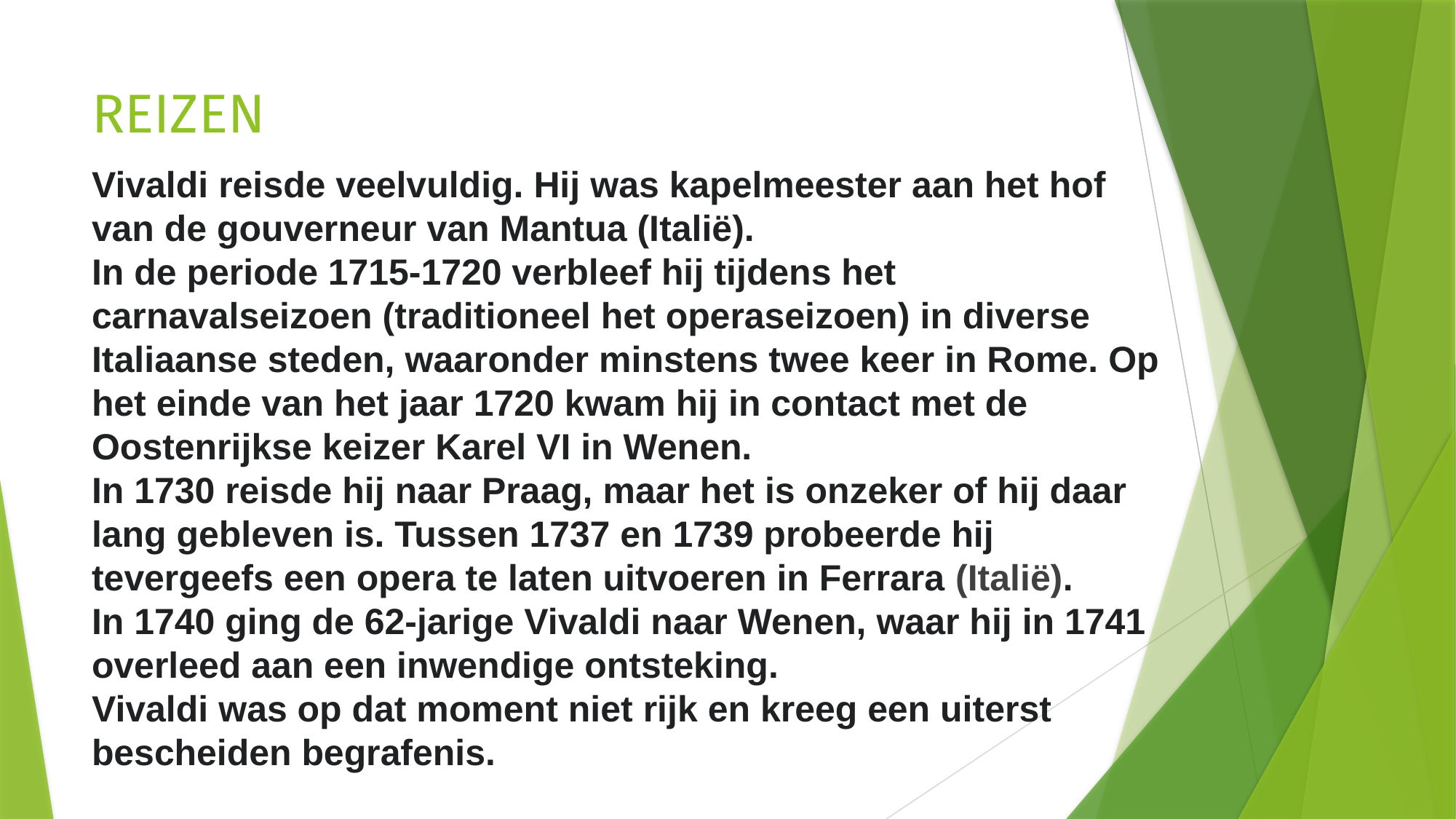

# REIZEN
Vivaldi reisde veelvuldig. Hij was kapelmeester aan het hof
van de gouverneur van Mantua (Italië).
In de periode 1715-1720 verbleef hij tijdens het carnavalseizoen (traditioneel het operaseizoen) in diverse Italiaanse steden, waaronder minstens twee keer in Rome. Op het einde van het jaar 1720 kwam hij in contact met de Oostenrijkse keizer Karel VI in Wenen.
In 1730 reisde hij naar Praag, maar het is onzeker of hij daar lang gebleven is. Tussen 1737 en 1739 probeerde hij tevergeefs een opera te laten uitvoeren in Ferrara (Italië).
In 1740 ging de 62-jarige Vivaldi naar Wenen, waar hij in 1741 overleed aan een inwendige ontsteking.
Vivaldi was op dat moment niet rijk en kreeg een uiterst bescheiden begrafenis.